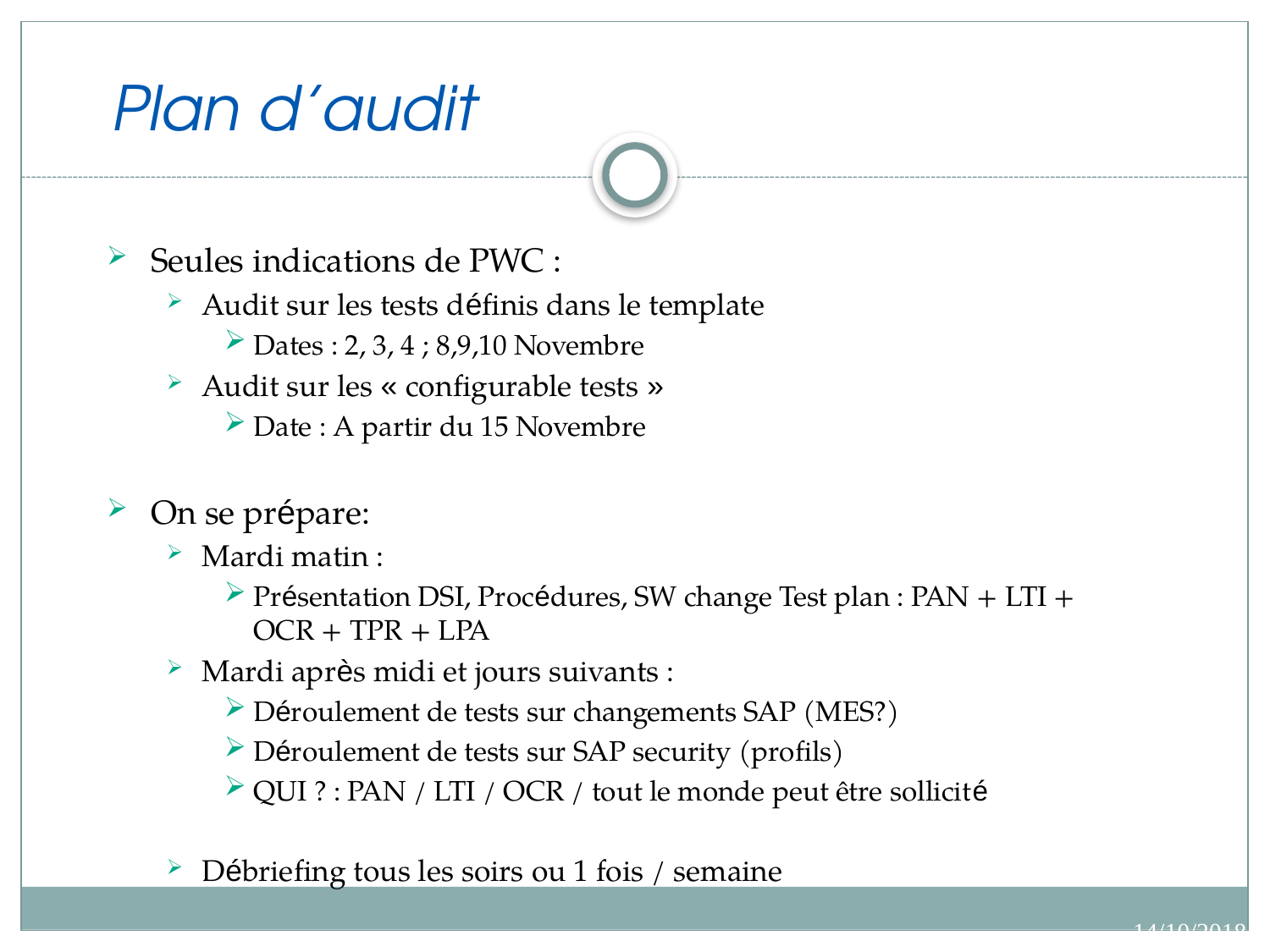

Plan d’audit

Seules indications de PWC :
Audit sur les tests définis dans le template
Dates : 2, 3, 4 ; 8,9,10 Novembre
Audit sur les « configurable tests »
Date : A partir du 15 Novembre

On se prépare:
Mardi matin :
Présentation DSI, Procédures, SW change Test plan : PAN + LTI + OCR + TPR + LPA
Mardi après midi et jours suivants :
Déroulement de tests sur changements SAP (MES?)
Déroulement de tests sur SAP security (profils)
QUI ? : PAN / LTI / OCR / tout le monde peut être sollicité

Débriefing tous les soirs ou 1 fois / semaine

14/10/2018